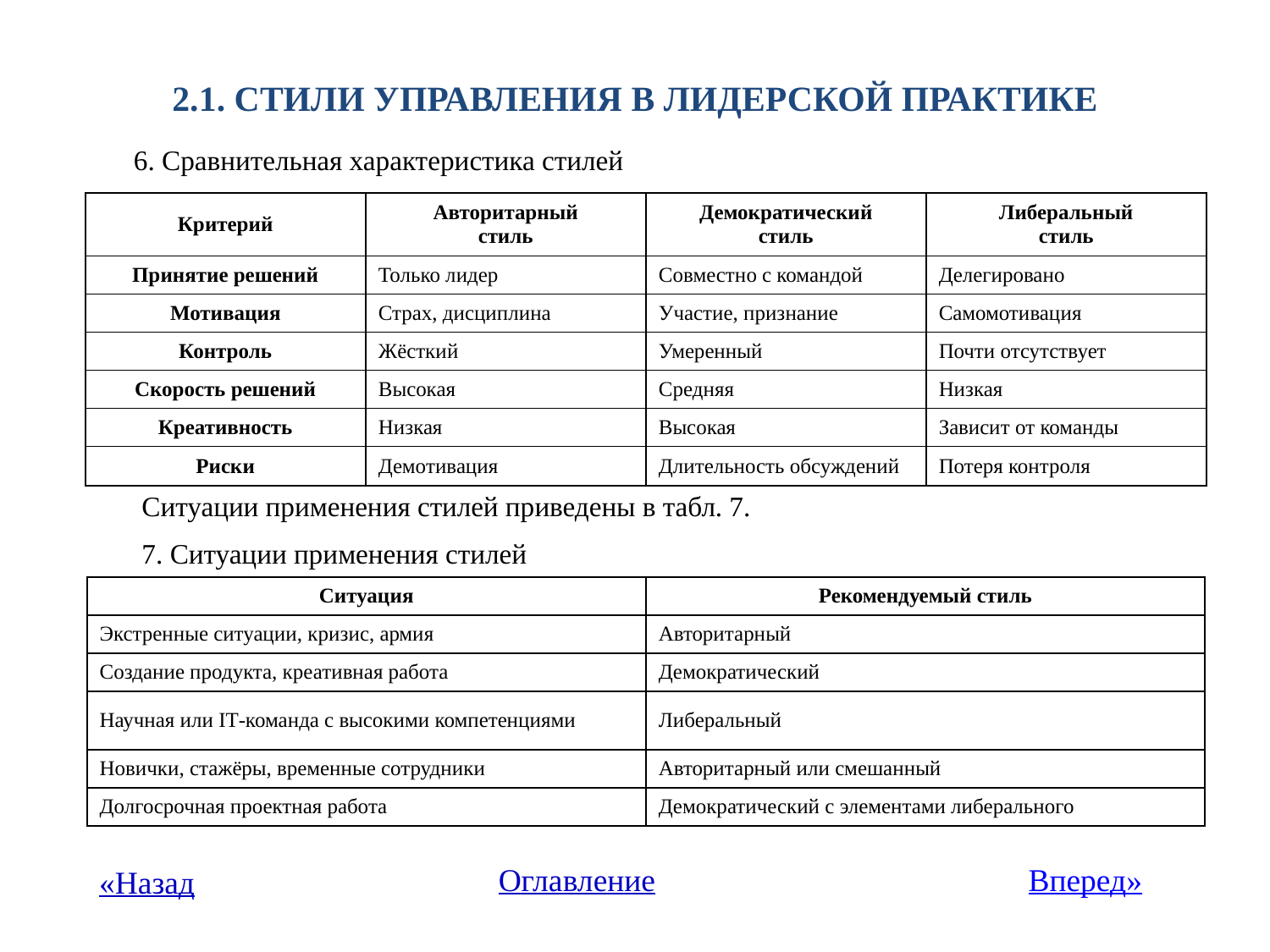

# 2.1. Стили УПРАВЛЕНИЯ В лидерсКОЙ ПРАКТИКЕ
6. Сравнительная характеристика стилей

| Критерий | Авторитарный стиль | Демократический стиль | Либеральный стиль |
| --- | --- | --- | --- |
| Принятие решений | Только лидер | Совместно с командой | Делегировано |
| Мотивация | Страх, дисциплина | Участие, признание | Самомотивация |
| Контроль | Жёсткий | Умеренный | Почти отсутствует |
| Скорость решений | Высокая | Средняя | Низкая |
| Креативность | Низкая | Высокая | Зависит от команды |
| Риски | Демотивация | Длительность обсуждений | Потеря контроля |
Ситуации применения стилей приведены в табл. 7.
7. Ситуации применения стилей
| Ситуация | Рекомендуемый стиль |
| --- | --- |
| Экстренные ситуации, кризис, армия | Авторитарный |
| Создание продукта, креативная работа | Демократический |
| Научная или IT-команда с высокими компетенциями | Либеральный |
| Новички, стажёры, временные сотрудники | Авторитарный или смешанный |
| Долгосрочная проектная работа | Демократический с элементами либерального |
Оглавление
Вперед»
«Назад